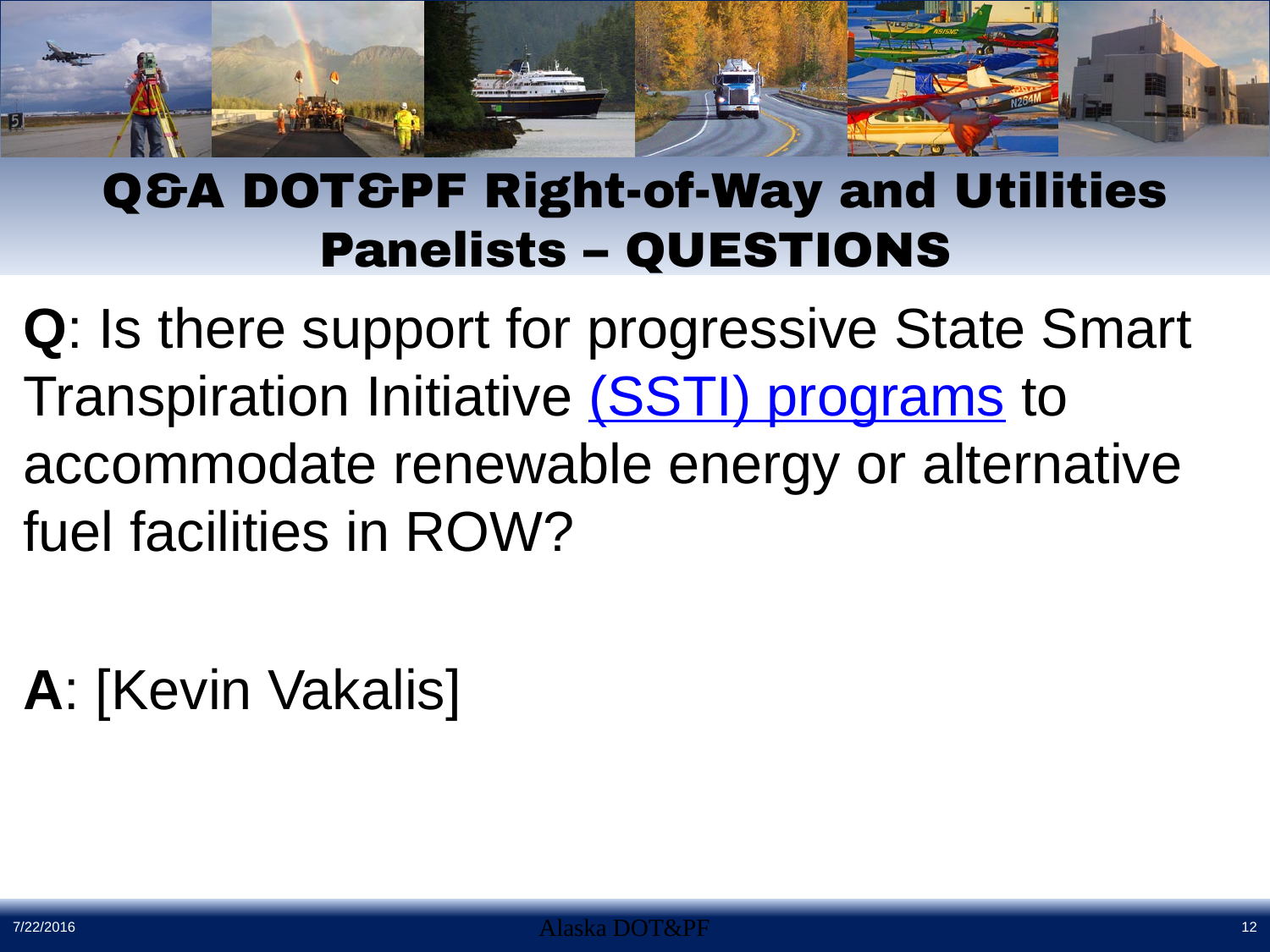

# Q&A DOT&PF Right-of-Way and Utilities Panelists – Questions
Q: Is there support for progressive State Smart Transpiration Initiative (SSTI) programs to accommodate renewable energy or alternative fuel facilities in ROW?

A: [Kevin Vakalis]
7/22/2016
Alaska DOT&PF
12